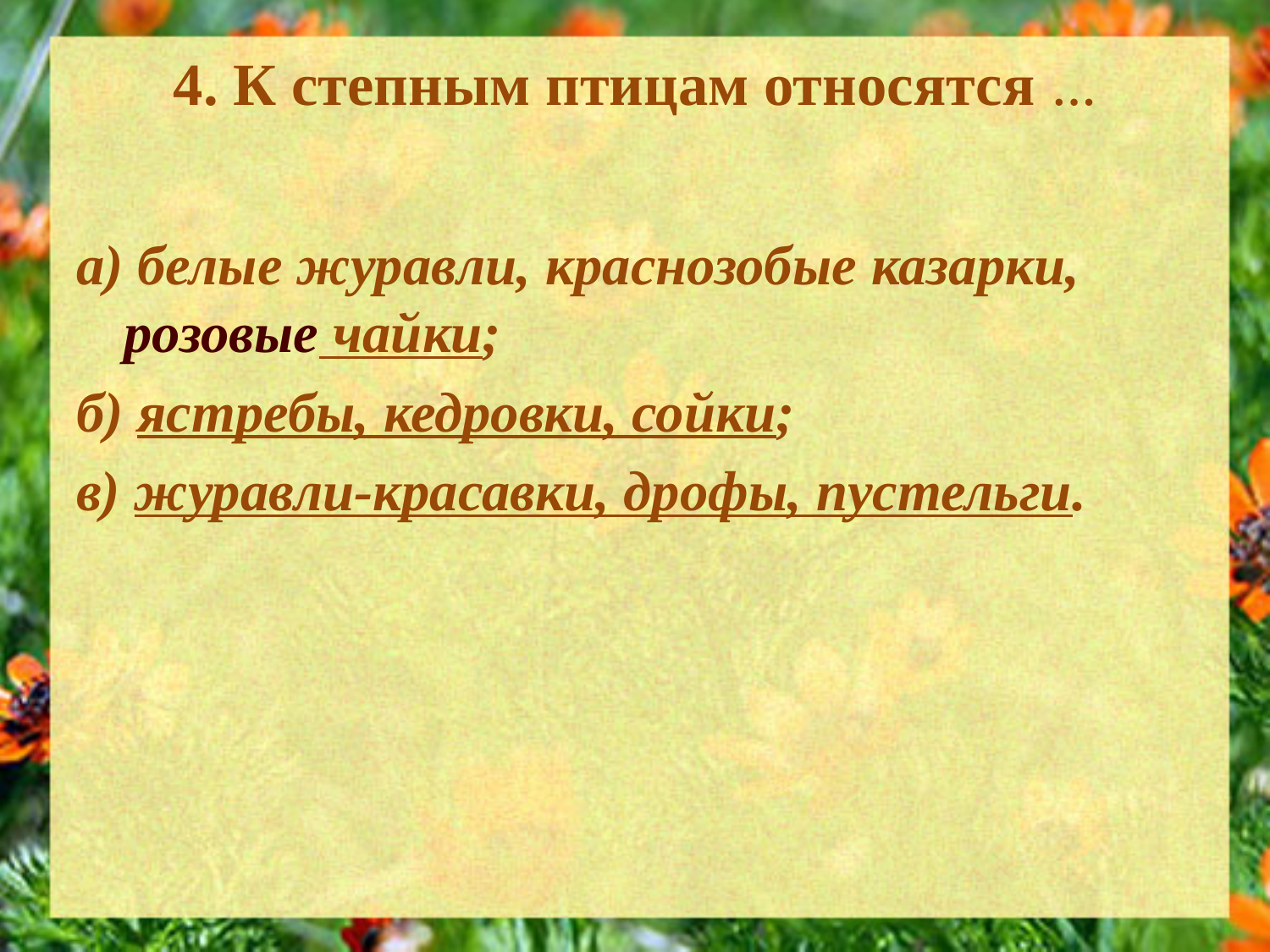

# 4. К степным птицам относятся ...
а) белые журавли, краснозобые казарки, розовые чайки;
б) ястребы, кедровки, сойки;
в) журавли-красавки, дрофы, пустельги.